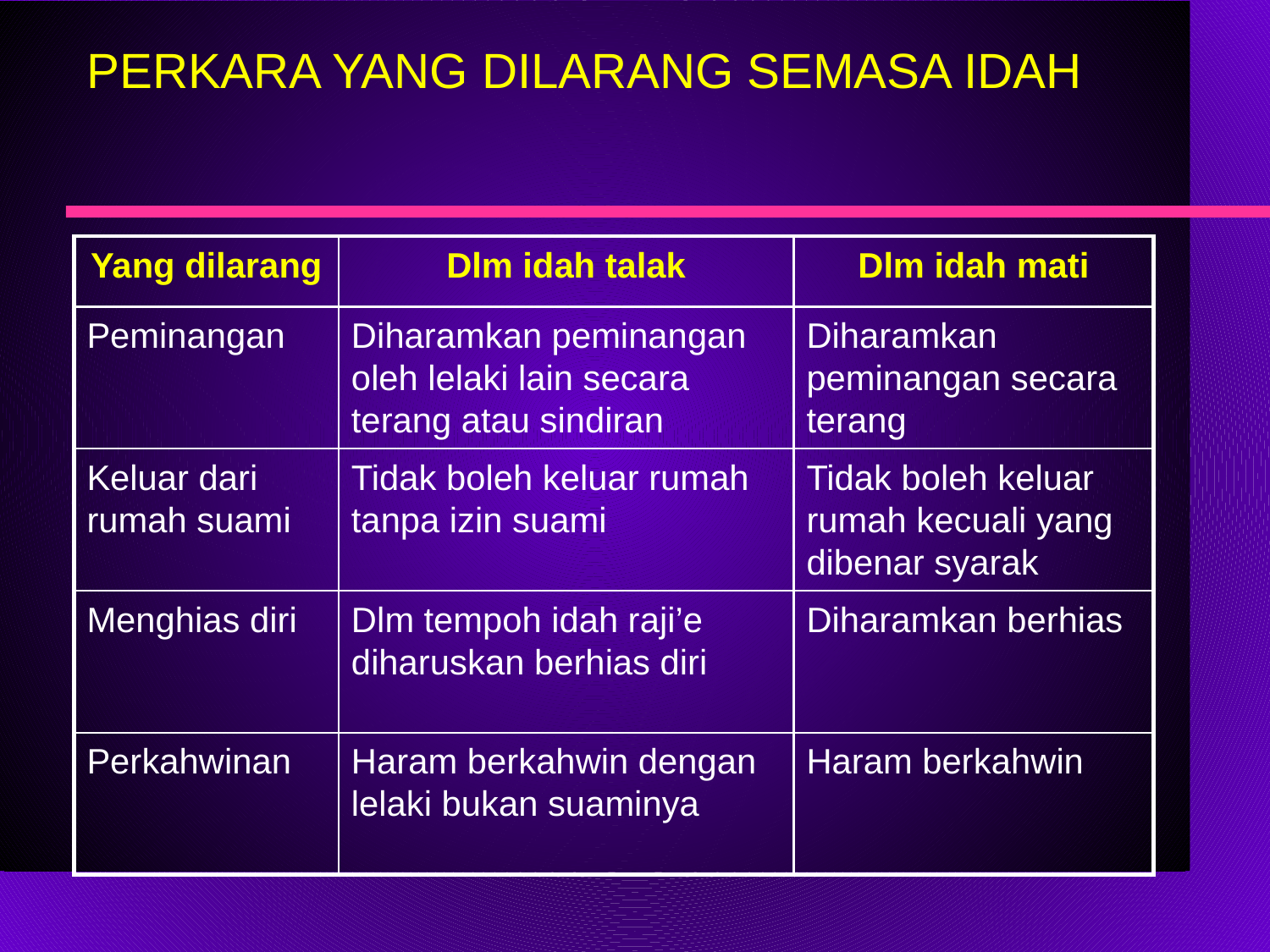

# PERKARA YANG DILARANG SEMASA IDAH
Yang dilarang
Dlm idah talak
Dlm idah mati
Peminangan
Diharamkan peminangan oleh lelaki lain secara terang atau sindiran
Diharamkan peminangan secara terang
Keluar dari rumah suami
Tidak boleh keluar rumah tanpa izin suami
Tidak boleh keluar rumah kecuali yang dibenar syarak
Menghias diri
Dlm tempoh idah raji’e diharuskan berhias diri
Diharamkan berhias
Perkahwinan
Haram berkahwin dengan lelaki bukan suaminya
Haram berkahwin